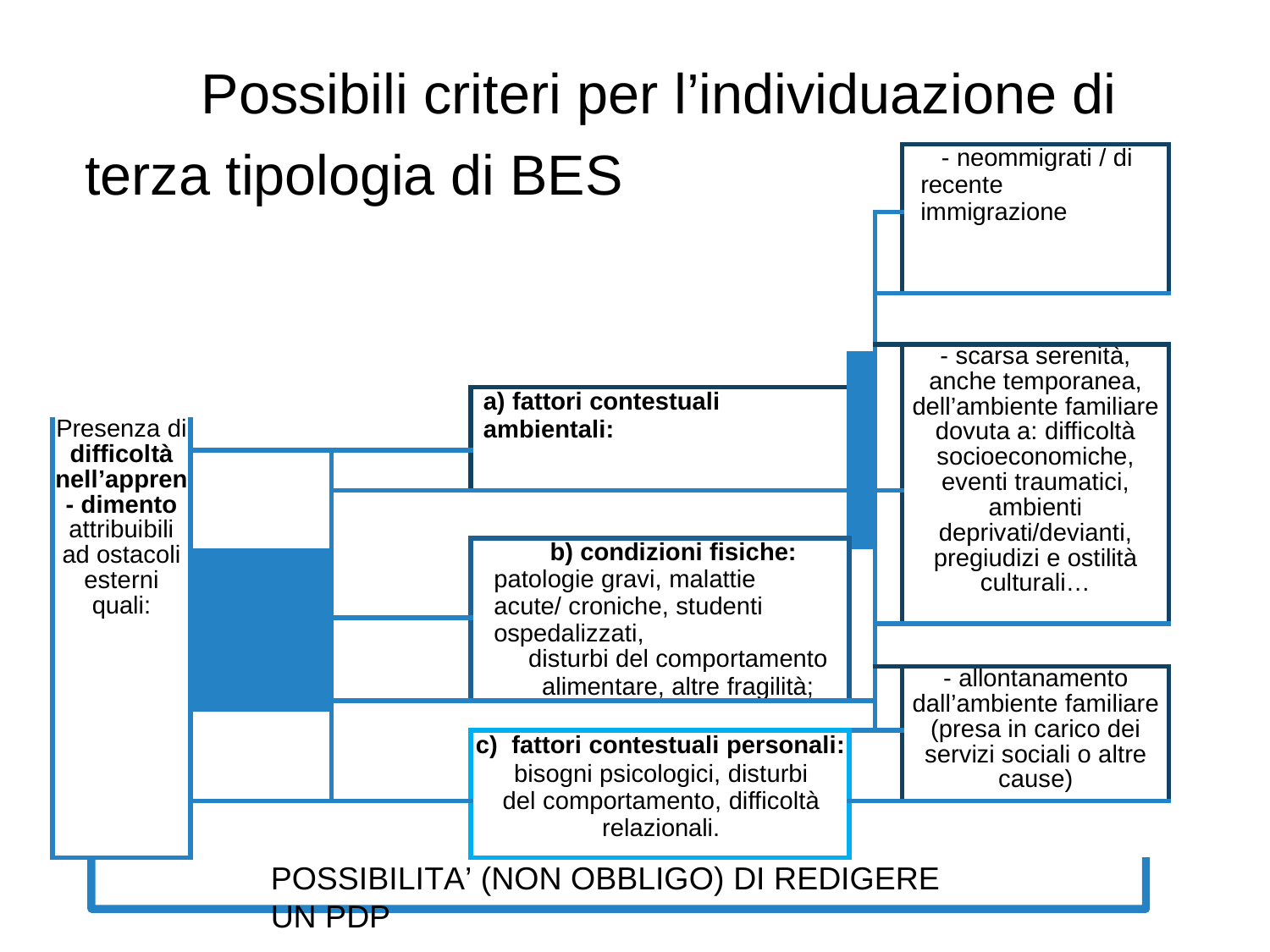

# Possibili criteri per l’individuazione di questa
| terza tipologia di BES |  |  |  |  |  | - neommigrati / di recente immigrazione |
| --- | --- | --- | --- | --- | --- | --- |
|  |  |  |  |  |  |  |
|  |  |  |  |  |  |  |
|  |  |  |  |  |  | - scarsa serenità, anche temporanea, dell’ambiente familiare dovuta a: difficoltà socioeconomiche, eventi traumatici, ambienti deprivati/devianti, pregiudizi e ostilità culturali… |
|  |  |  | a) fattori contestuali ambientali: |  |  |  |
| Presenza di difficoltà nell’appren- dimento attribuibili ad ostacoli esterni quali: |  |  |  |  |  |  |
|  |  |  |  |  |  |  |
|  |  |  |  |  |  |  |
|  |  |  | b) condizioni fisiche: patologie gravi, malattie acute/ croniche, studenti ospedalizzati, disturbi del comportamento alimentare, altre fragilità; |  |  |  |
|  |  |  |  |  |  |  |
|  |  |  |  |  |  |  |
|  |  |  |  |  |  |  |
|  |  |  |  |  |  | - allontanamento dall’ambiente familiare (presa in carico dei servizi sociali o altre cause) |
|  |  |  |  |  |  |  |
|  |  |  | c) fattori contestuali personali: bisogni psicologici, disturbi del comportamento, difficoltà relazionali. |  |  |  |
|  |  |  |  |  |  |  |

POSSIBILITA’ (NON OBBLIGO) DI REDIGERE UN PDP
61